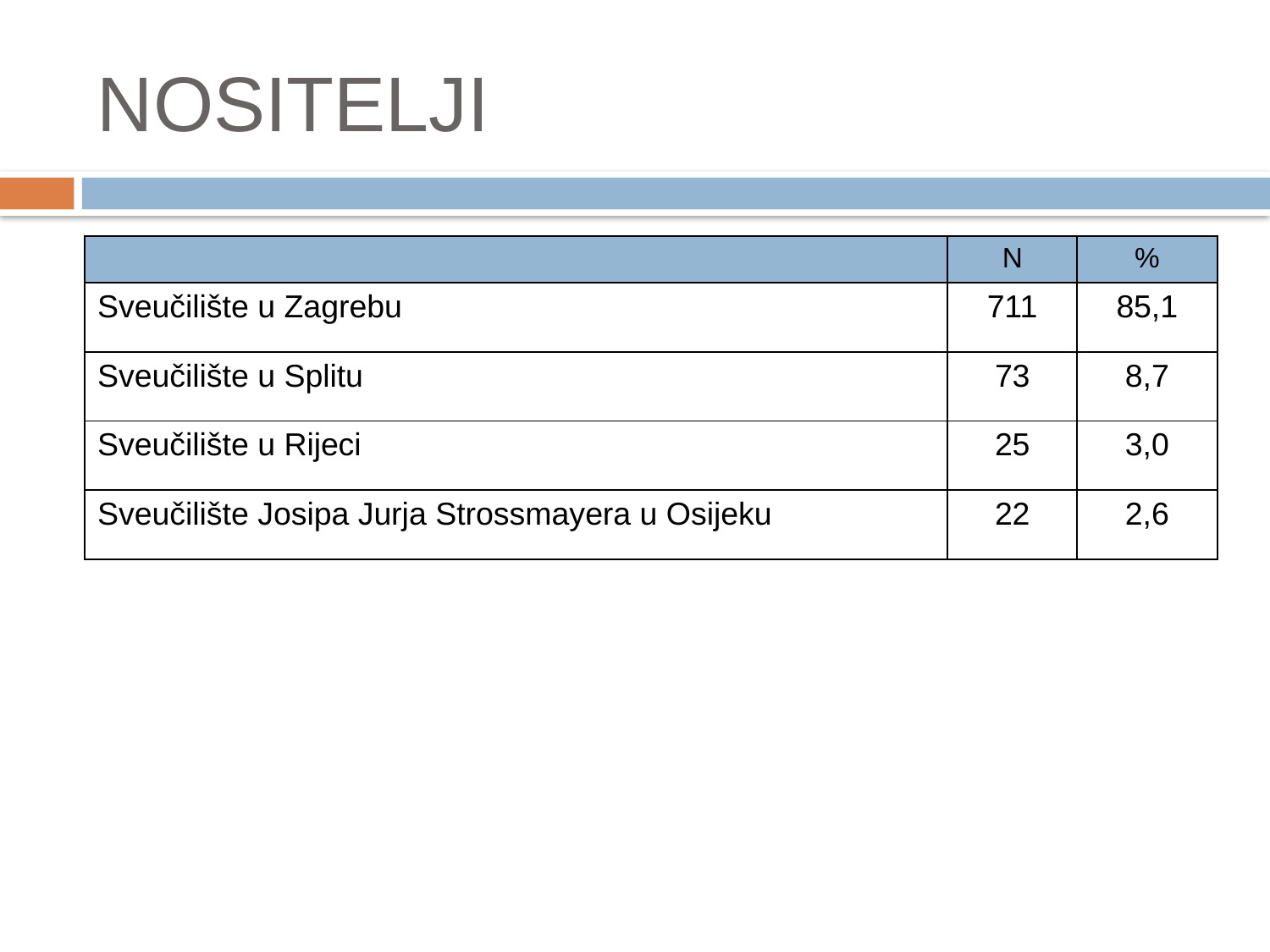

# NOSITELJI
|  | N | % |
| --- | --- | --- |
| Sveučilište u Zagrebu | 711 | 85,1 |
| Sveučilište u Splitu | 73 | 8,7 |
| Sveučilište u Rijeci | 25 | 3,0 |
| Sveučilište Josipa Jurja Strossmayera u Osijeku | 22 | 2,6 |